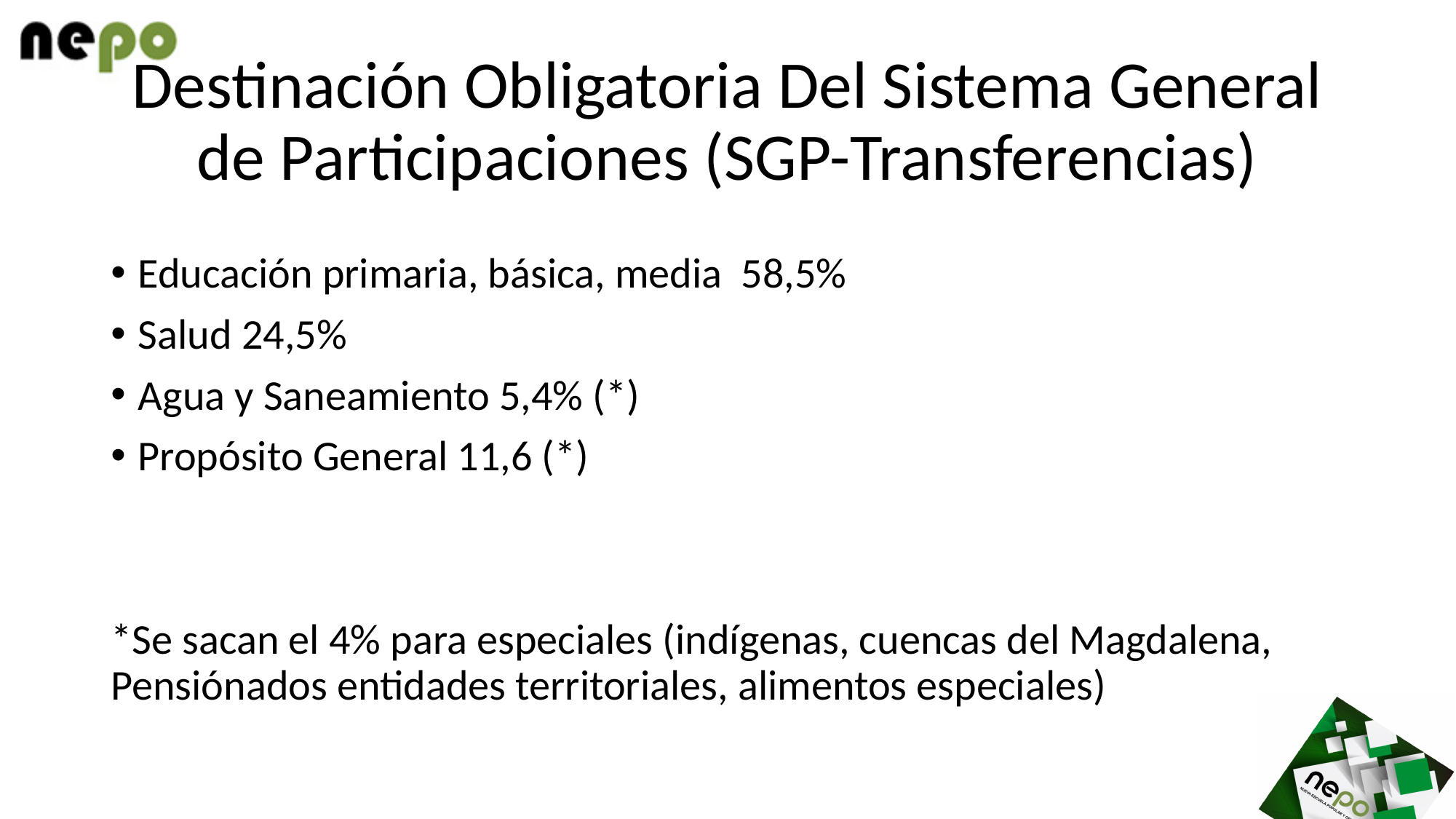

# Destinación Obligatoria Del Sistema General de Participaciones (SGP-Transferencias)
Educación primaria, básica, media  58,5%
Salud 24,5%
Agua y Saneamiento 5,4% (*)
Propósito General 11,6 (*)

*Se sacan el 4% para especiales (indígenas, cuencas del Magdalena, Pensiónados entidades territoriales, alimentos especiales)